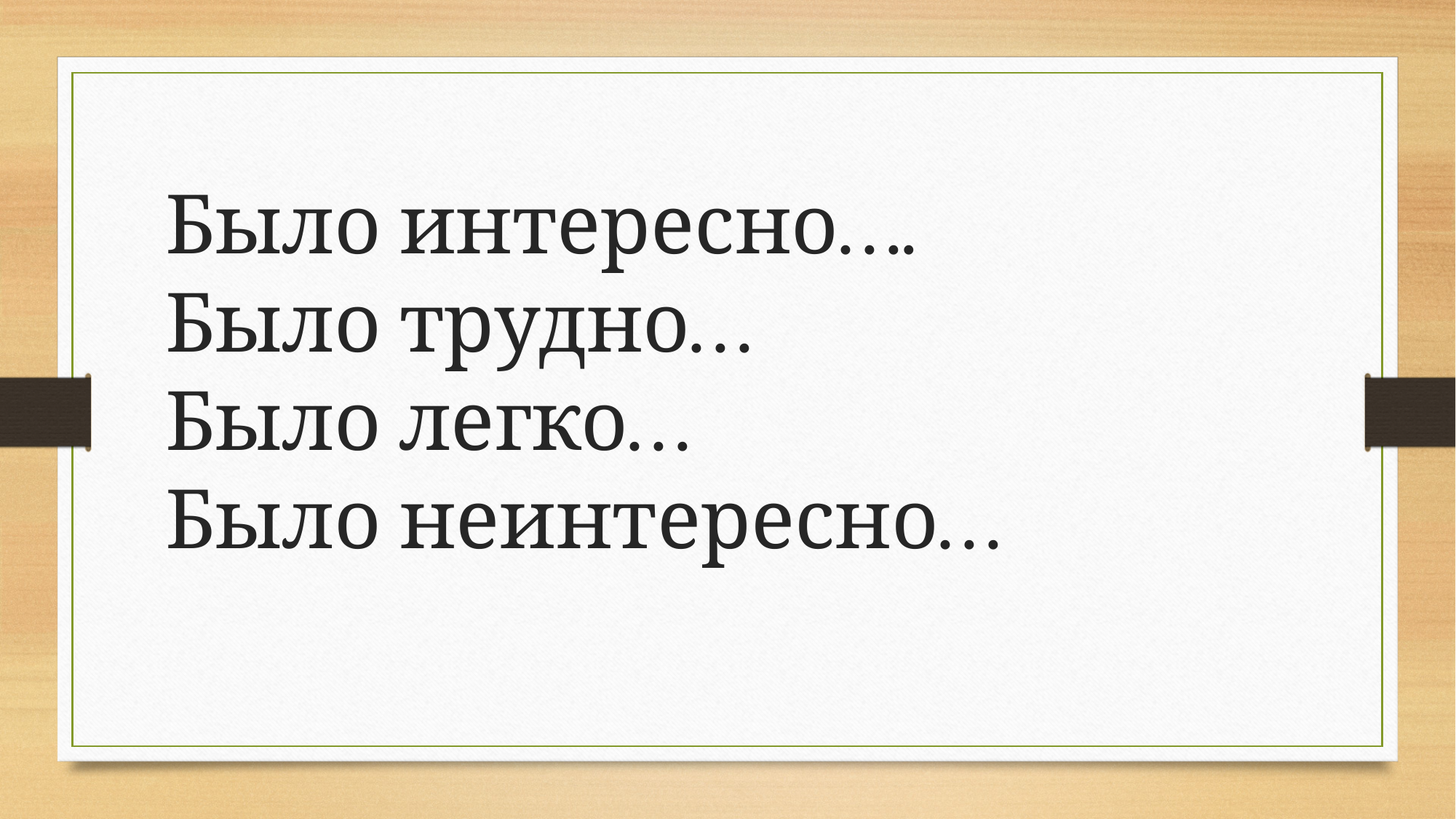

# Было интересно…. Было трудно… Было легко… Было неинтересно…